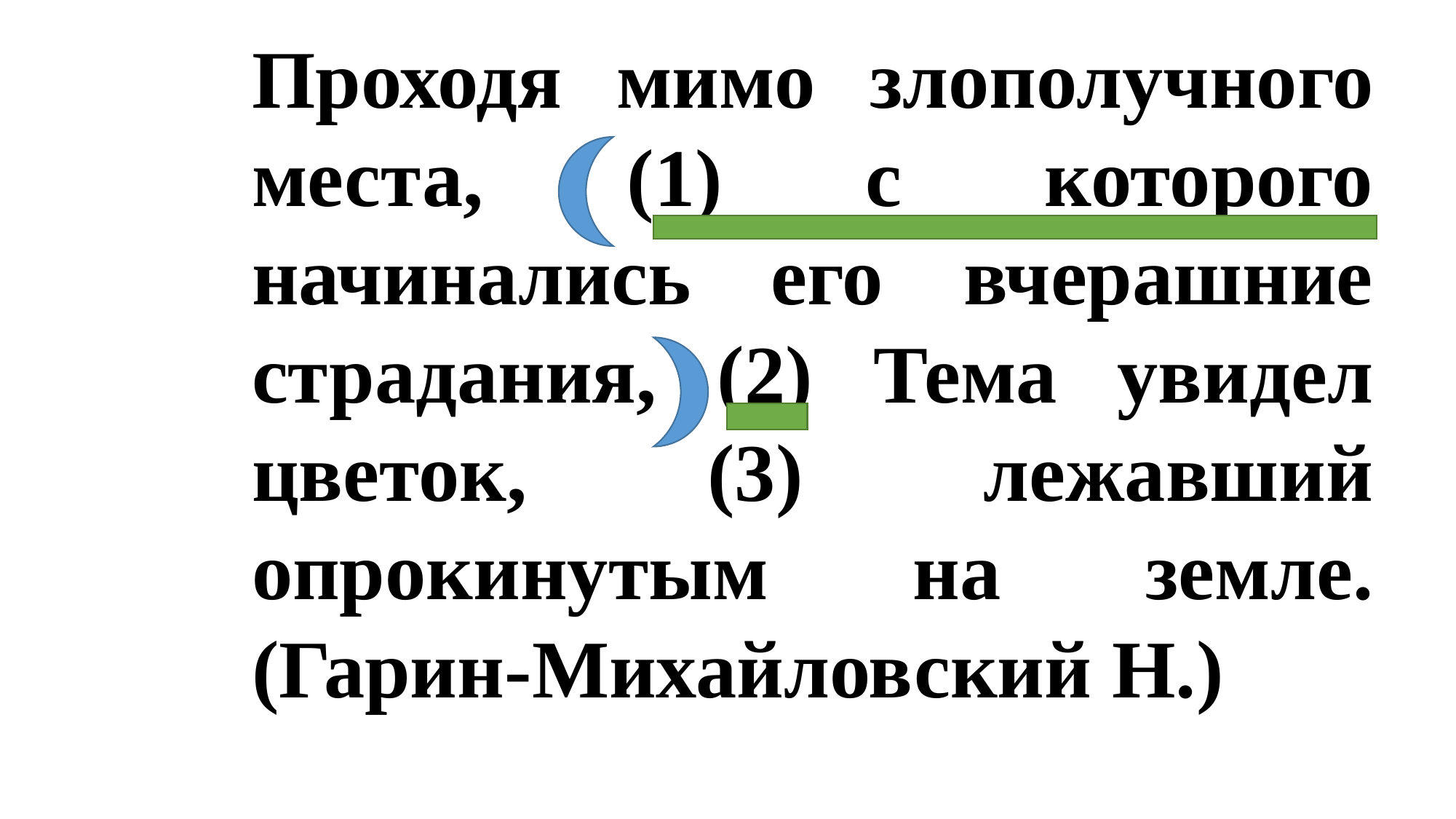

Проходя мимо злополучного места, (1) с которого начинались его вчерашние страдания, (2) Тема увидел цветок, (3) лежавший опрокинутым на земле. (Гарин-Михайловский Н.)